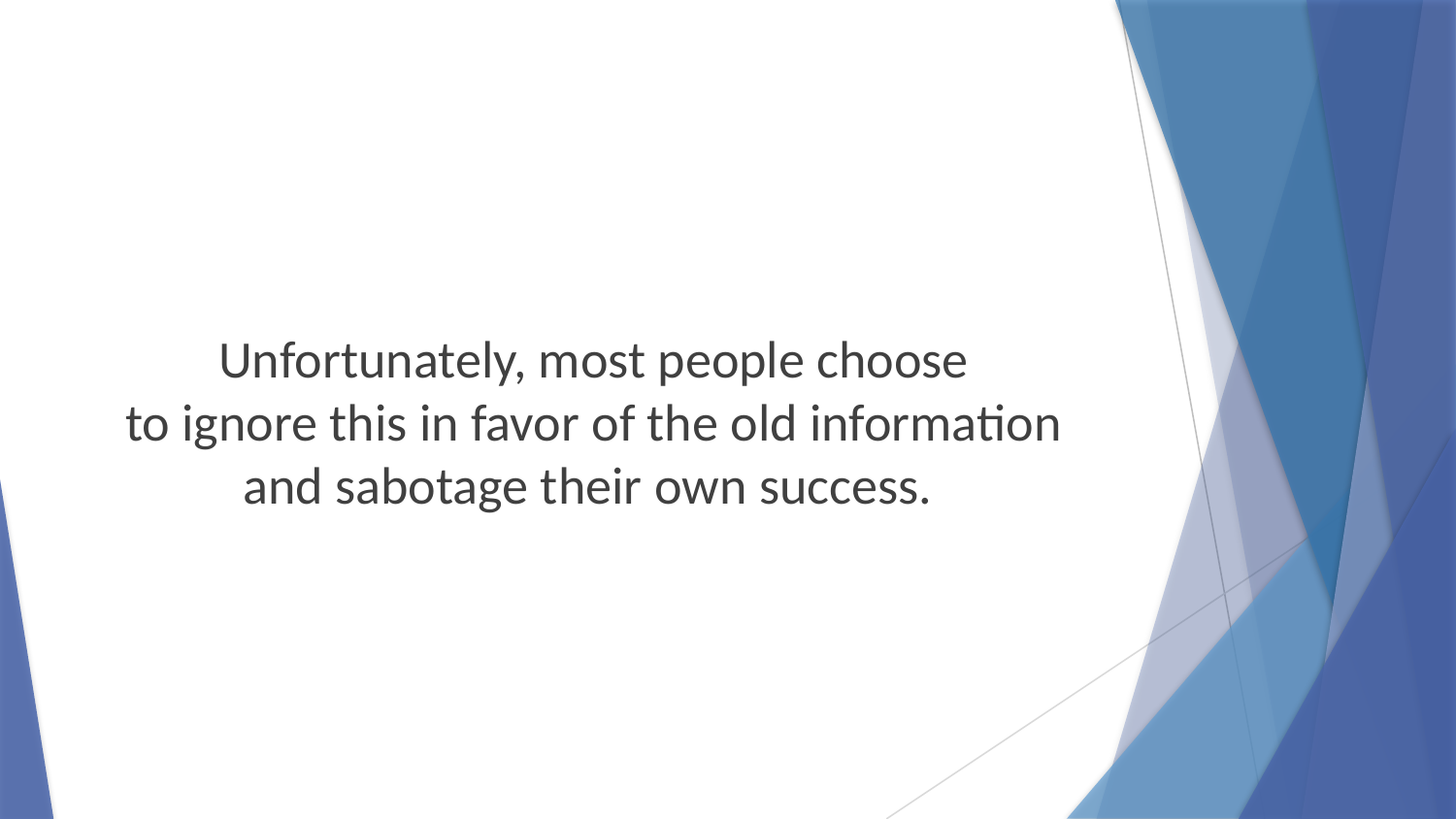

Unfortunately, most people choose
to ignore this in favor of the old information
and sabotage their own success.